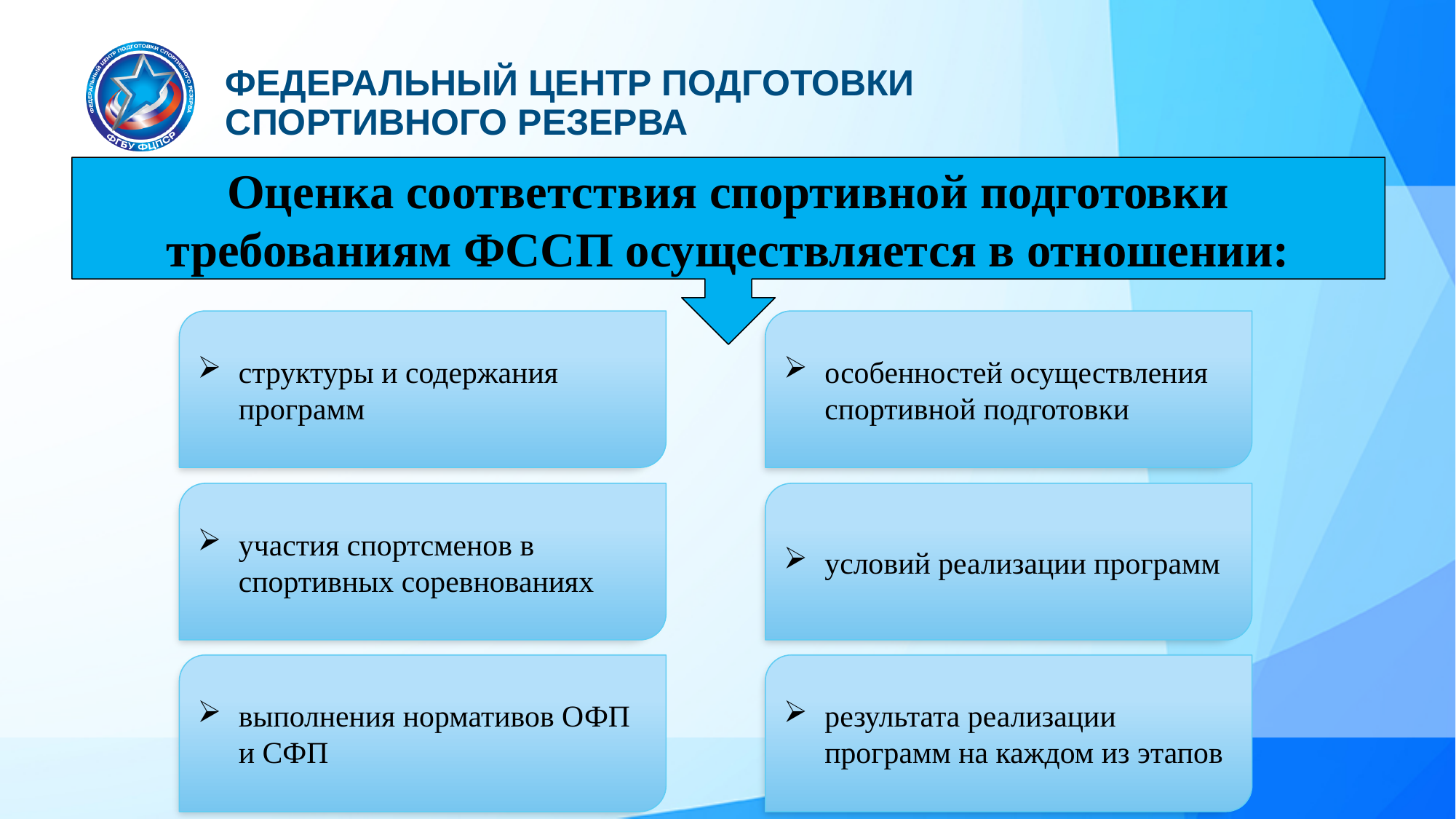

Оценка соответствия спортивной подготовки требованиям ФССП осуществляется в отношении:
структуры и содержания программ
особенностей осуществления спортивной подготовки
участия спортсменов в спортивных соревнованиях
условий реализации программ
выполнения нормативов ОФП и СФП
результата реализации программ на каждом из этапов